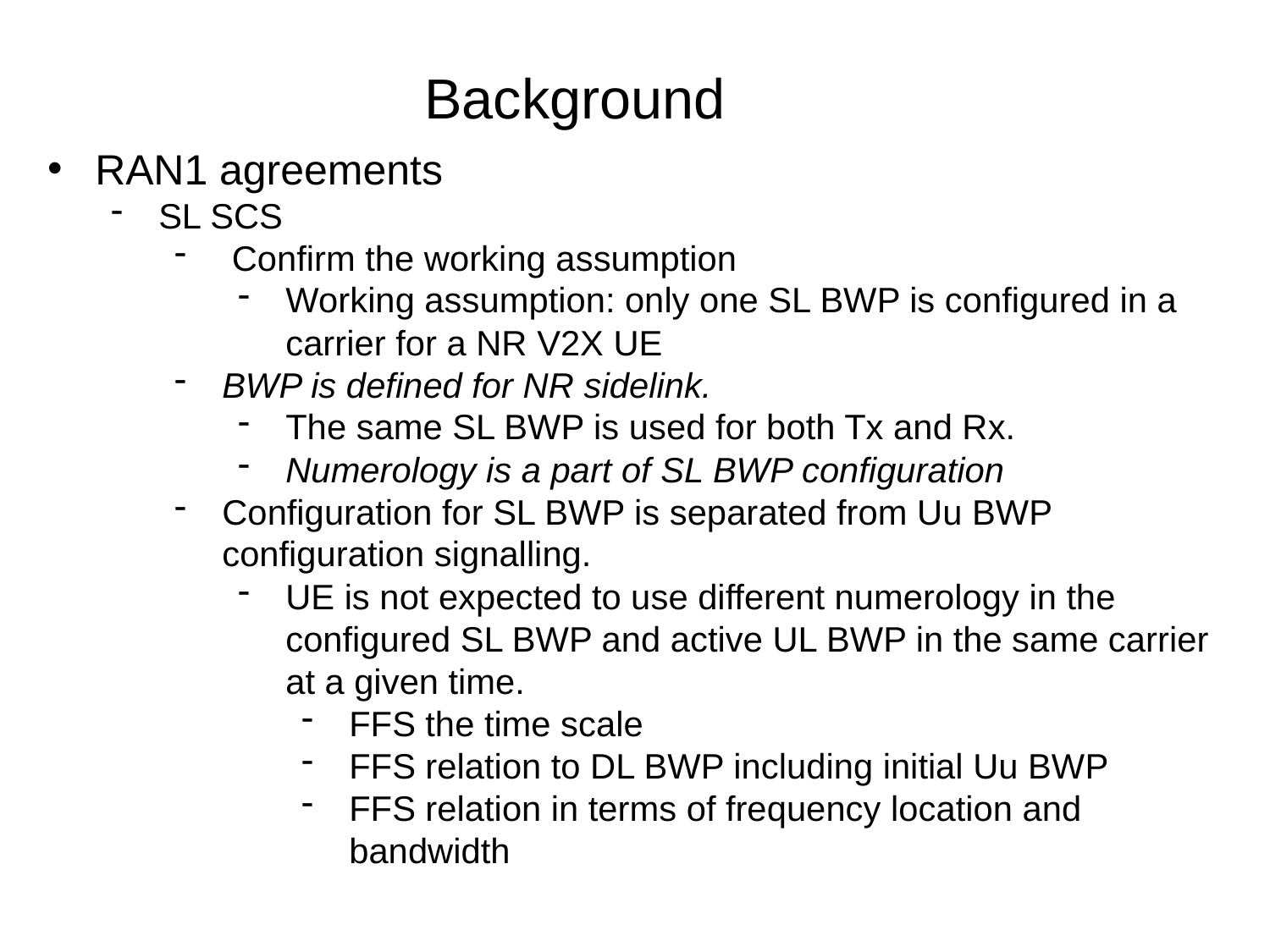

Background

RAN1 agreements
SL SCS
 Confirm the working assumption
Working assumption: only one SL BWP is configured in a carrier for a NR V2X UE
BWP is defined for NR sidelink.
The same SL BWP is used for both Tx and Rx.
Numerology is a part of SL BWP configuration
Configuration for SL BWP is separated from Uu BWP configuration signalling.
UE is not expected to use different numerology in the configured SL BWP and active UL BWP in the same carrier at a given time.
FFS the time scale
FFS relation to DL BWP including initial Uu BWP
FFS relation in terms of frequency location and bandwidth